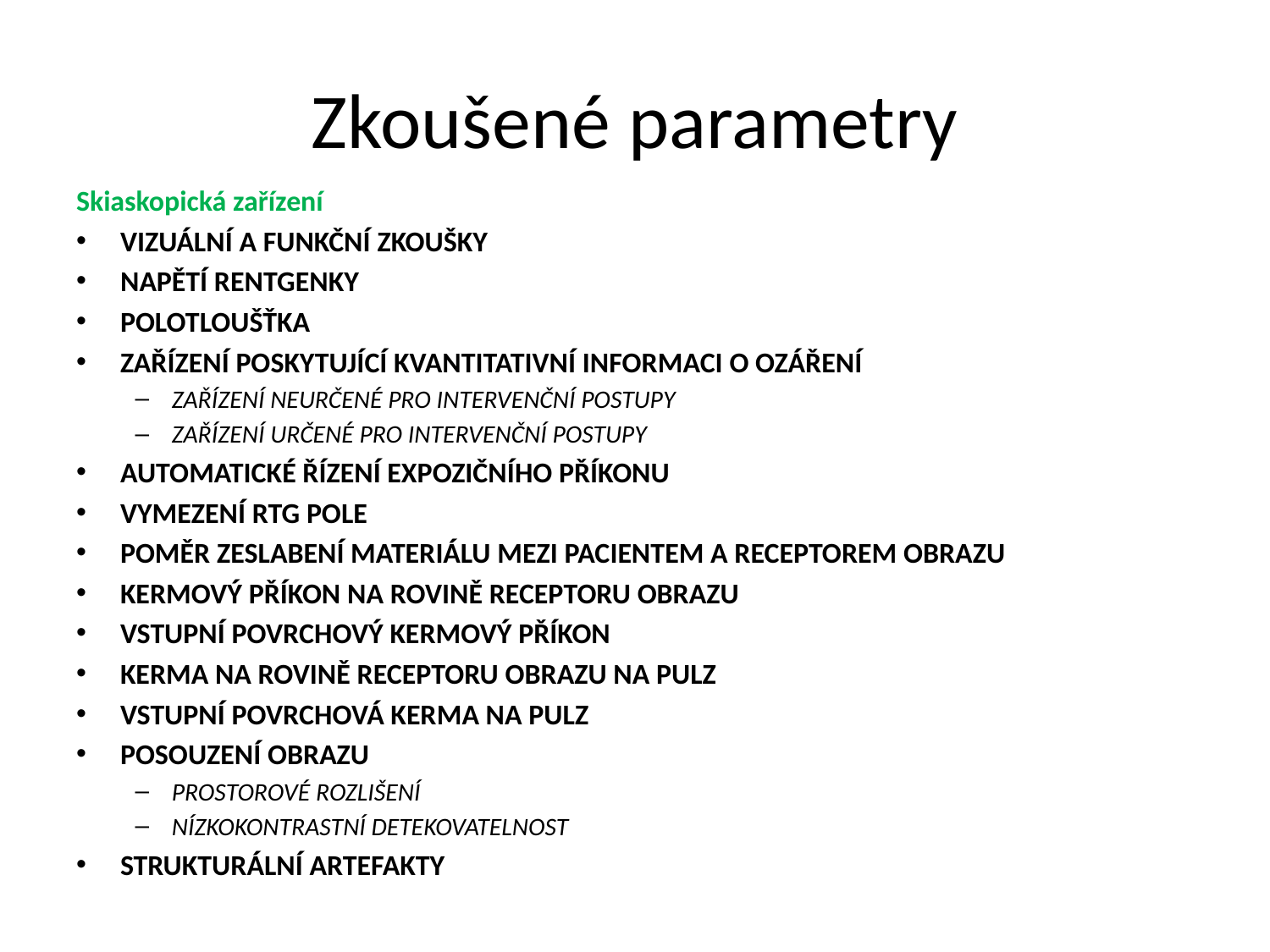

# Zkoušené parametry
Skiaskopická zařízení
Vizuální a funkční zkoušky
Napětí rentgenky
Polotloušťka
Zařízení poskytující kvantitativní informaci o ozáření
Zařízení neurčené pro intervenční postupy
Zařízení určené pro intervenční postupy
Automatické řízení expozičního příkonu
Vymezení rtg pole
Poměr zeslabení materiálu mezi pacientem a receptorem obrazu
Kermový příkon na rovině receptoru obrazu
Vstupní povrchový kermový příkon
Kerma na rovině receptoru obrazu na pulz
Vstupní povrchová kerma na pulz
Posouzení obrazu
Prostorové rozlišení
Nízkokontrastní detekovatelnost
STRUKTURÁLNÍ ARTEFAKTY